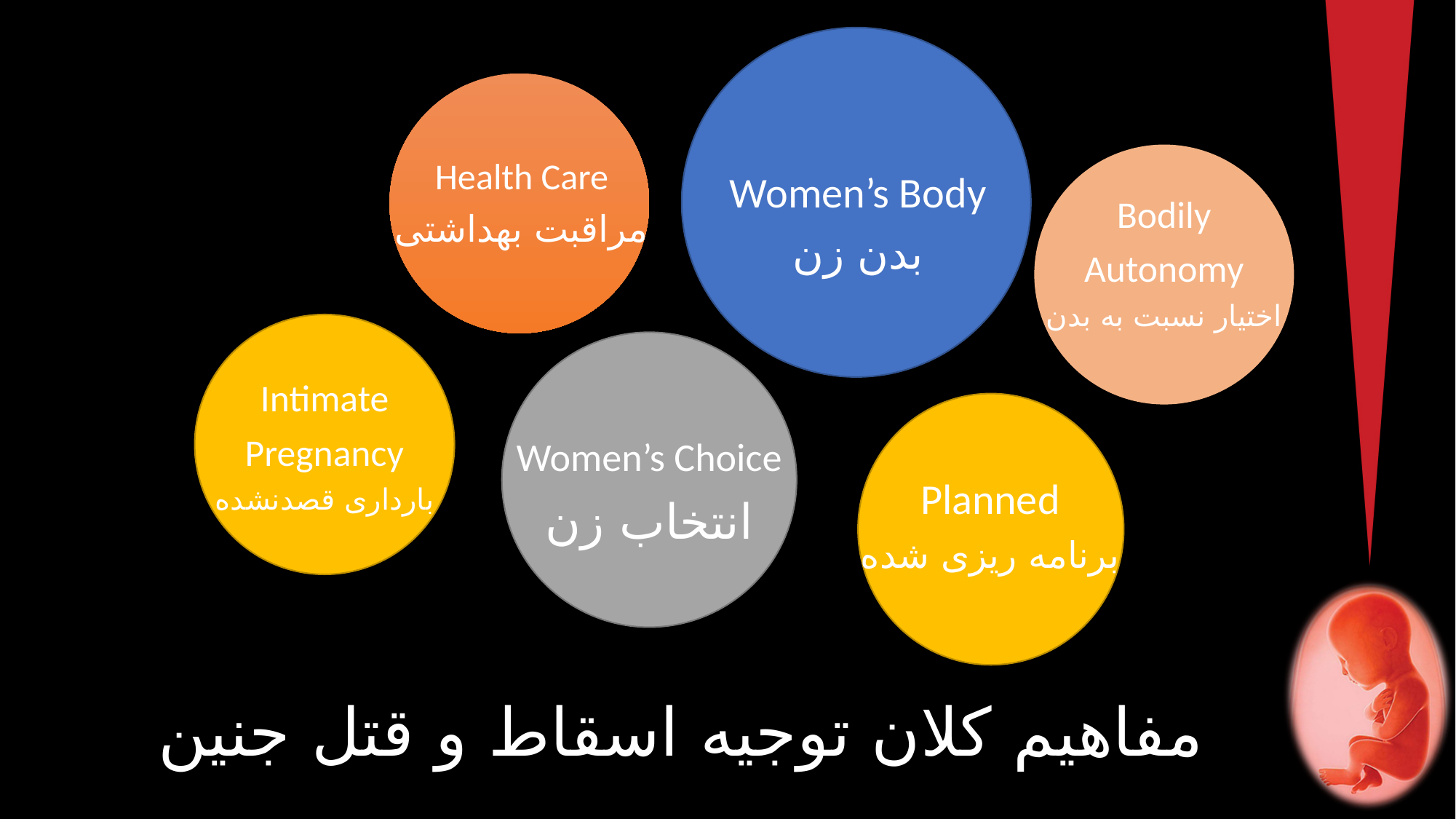

Health Care
مراقبت بهداشتی
Women’s Body
بدن زن

Bodily Autonomy
اختیار نسبت به بدن

Intimate Pregnancy
بارداری قصدنشده

Women’s Choice
انتخاب زن
Planned
برنامه ریزی شده
# مفاهیم کلان توجیه اسقاط و قتل جنین